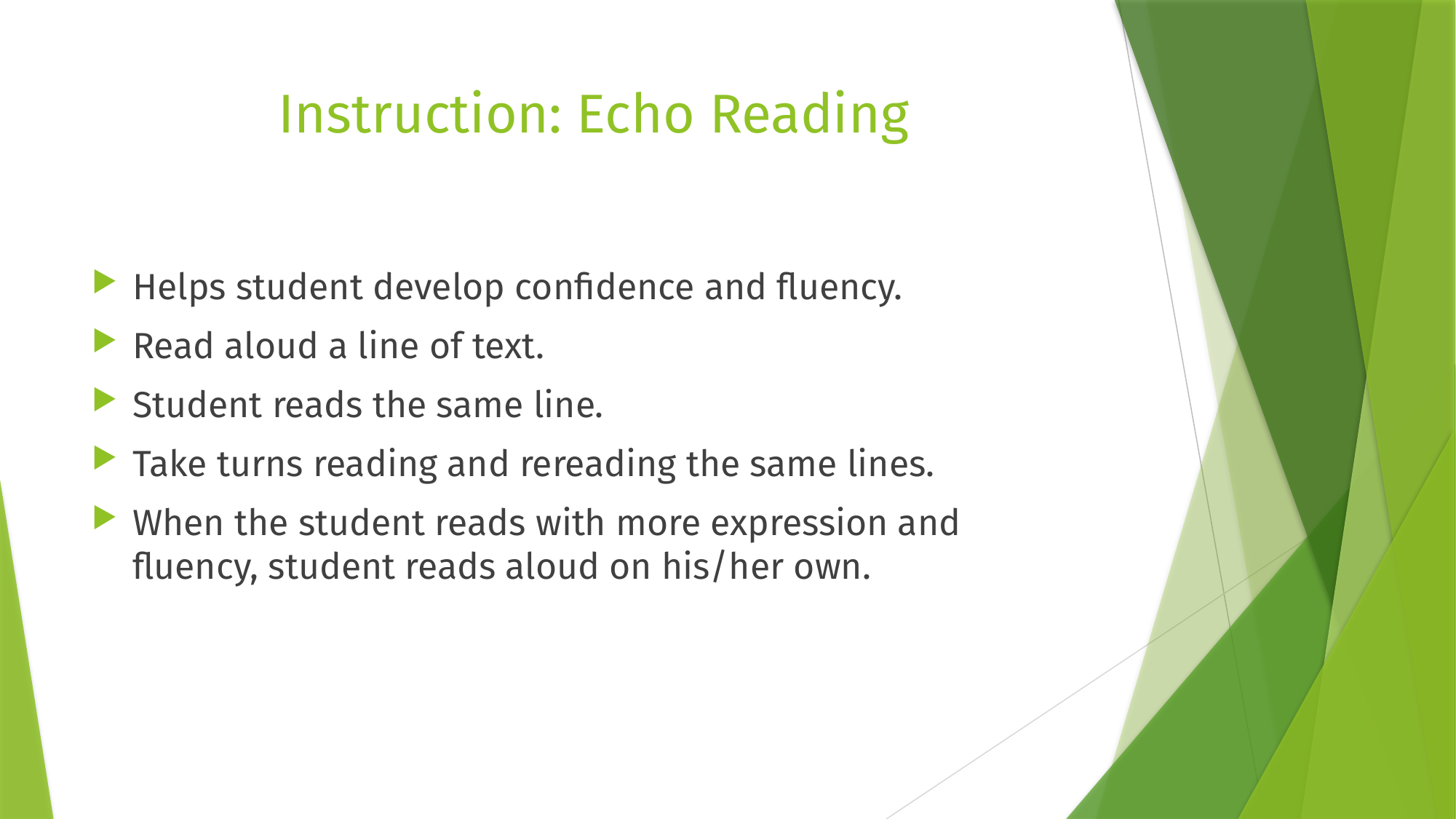

# Instruction: Echo Reading
Helps student develop confidence and fluency.
Read aloud a line of text.
Student reads the same line.
Take turns reading and rereading the same lines.
When the student reads with more expression and fluency, student reads aloud on his/her own.